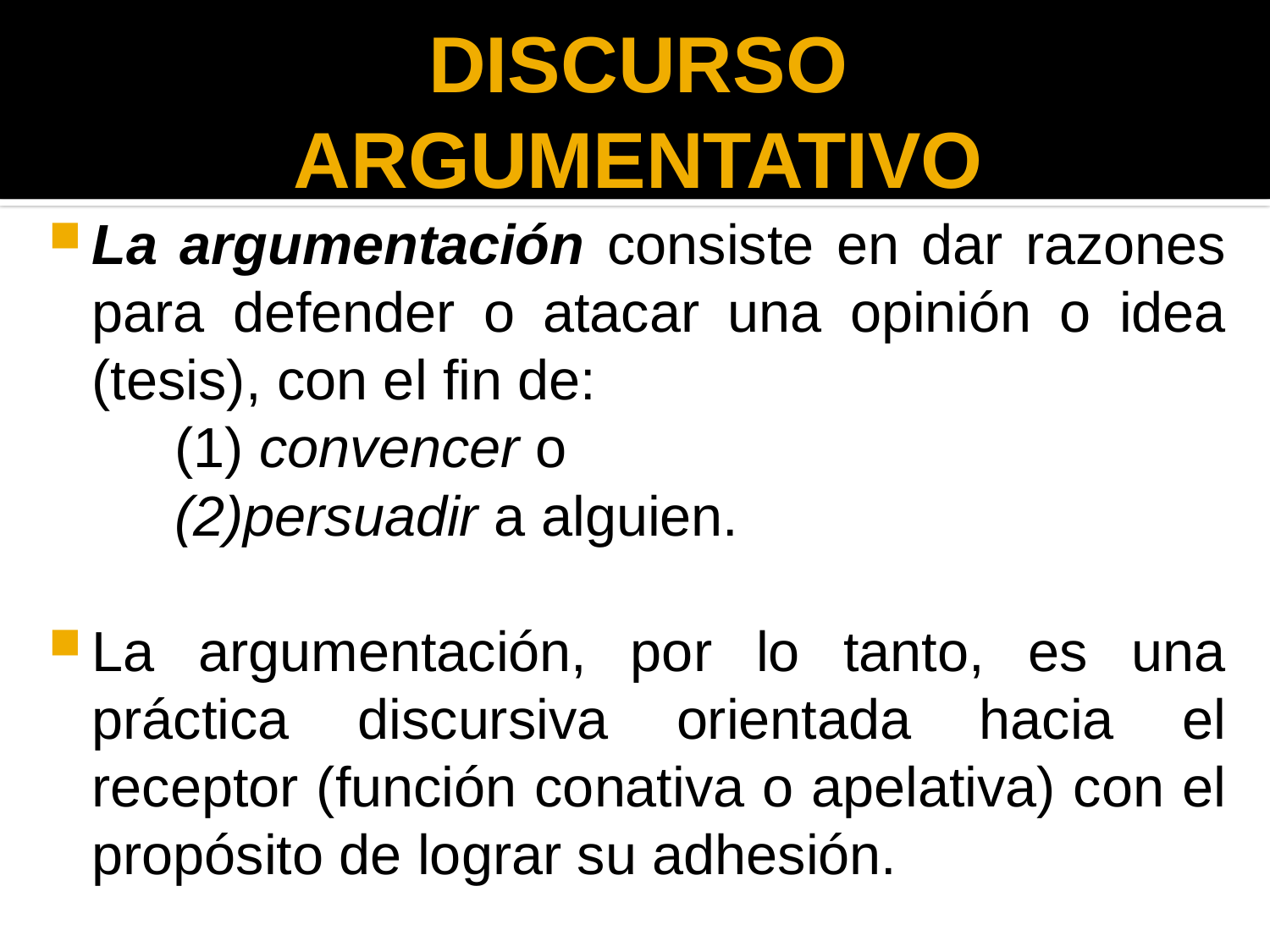

# DISCURSO ARGUMENTATIVO
La argumentación consiste en dar razones para defender o atacar una opinión o idea (tesis), con el fin de:
	(1) convencer o
	(2)persuadir a alguien.

La argumentación, por lo tanto, es una práctica discursiva orientada hacia el receptor (función conativa o apelativa) con el propósito de lograr su adhesión.